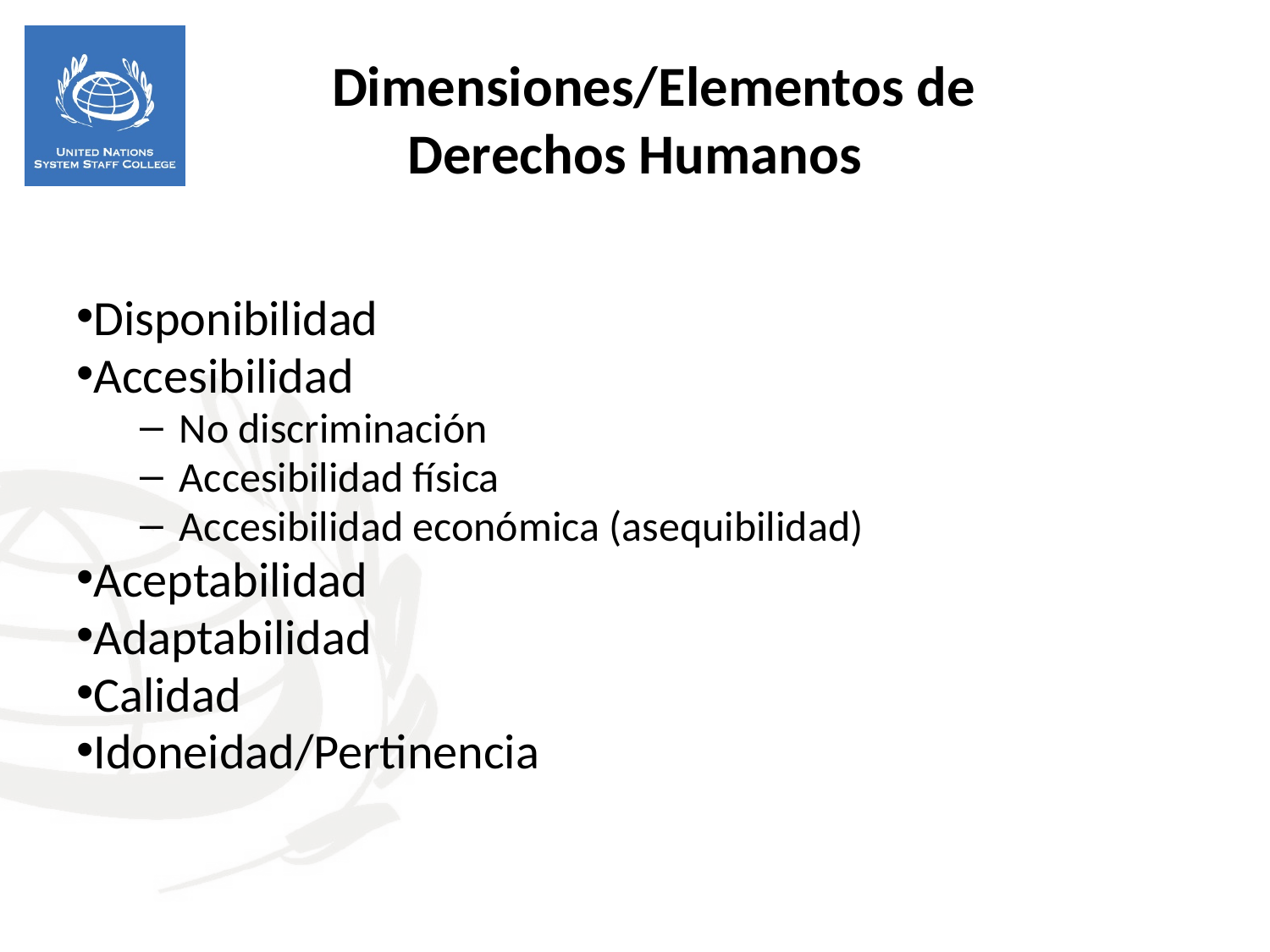

Dimensiones/Elementos de
Derechos Humanos

Disponibilidad
Accesibilidad
No discriminación
Accesibilidad física
Accesibilidad económica (asequibilidad)
Aceptabilidad
Adaptabilidad
Calidad
Idoneidad/Pertinencia